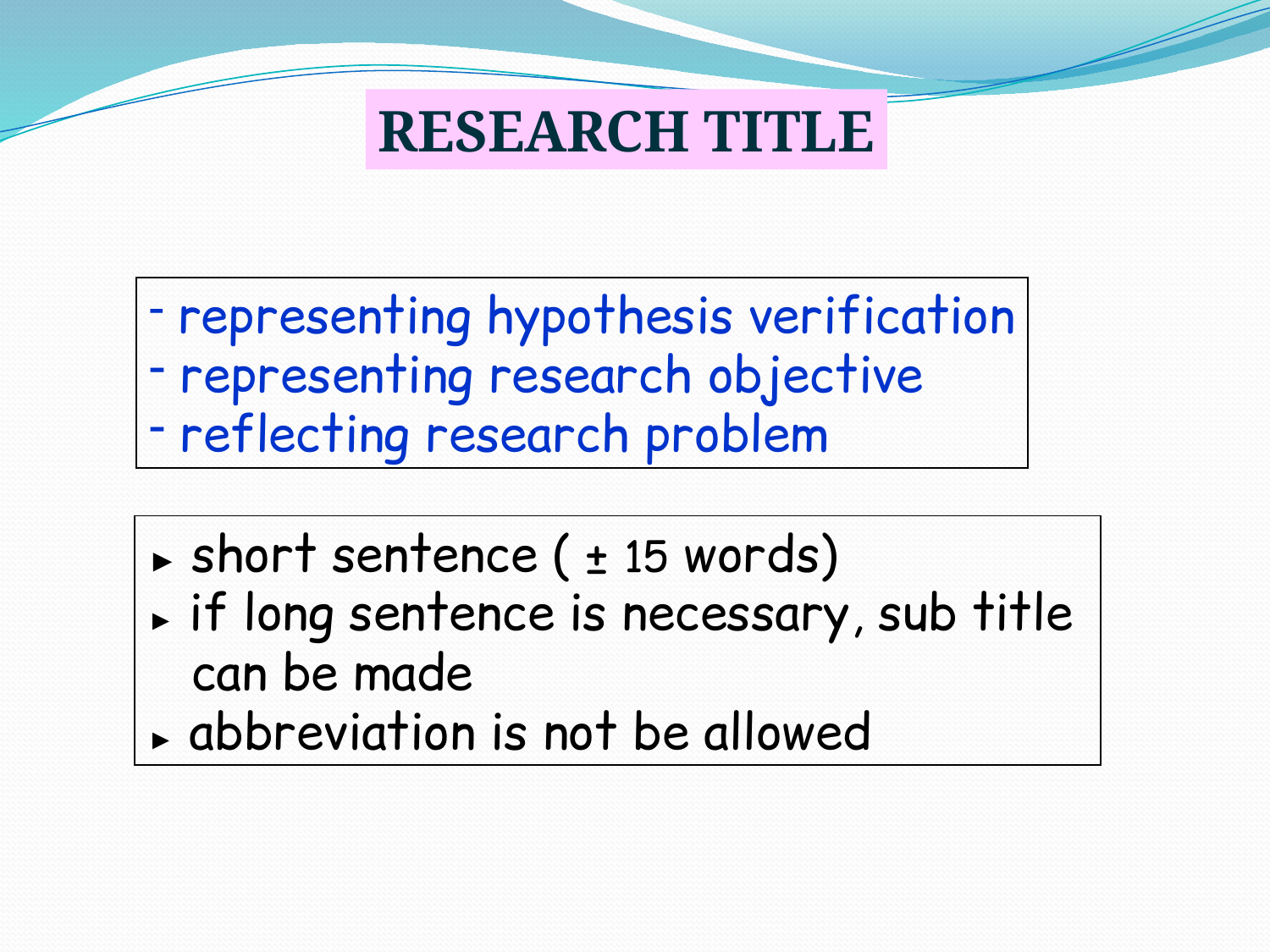

RESEARCH TITLE
 representing hypothesis verification
 representing research objective
 reflecting research problem
► short sentence ( ± 15 words)
► if long sentence is necessary, sub title
   can be made
► abbreviation is not be allowed